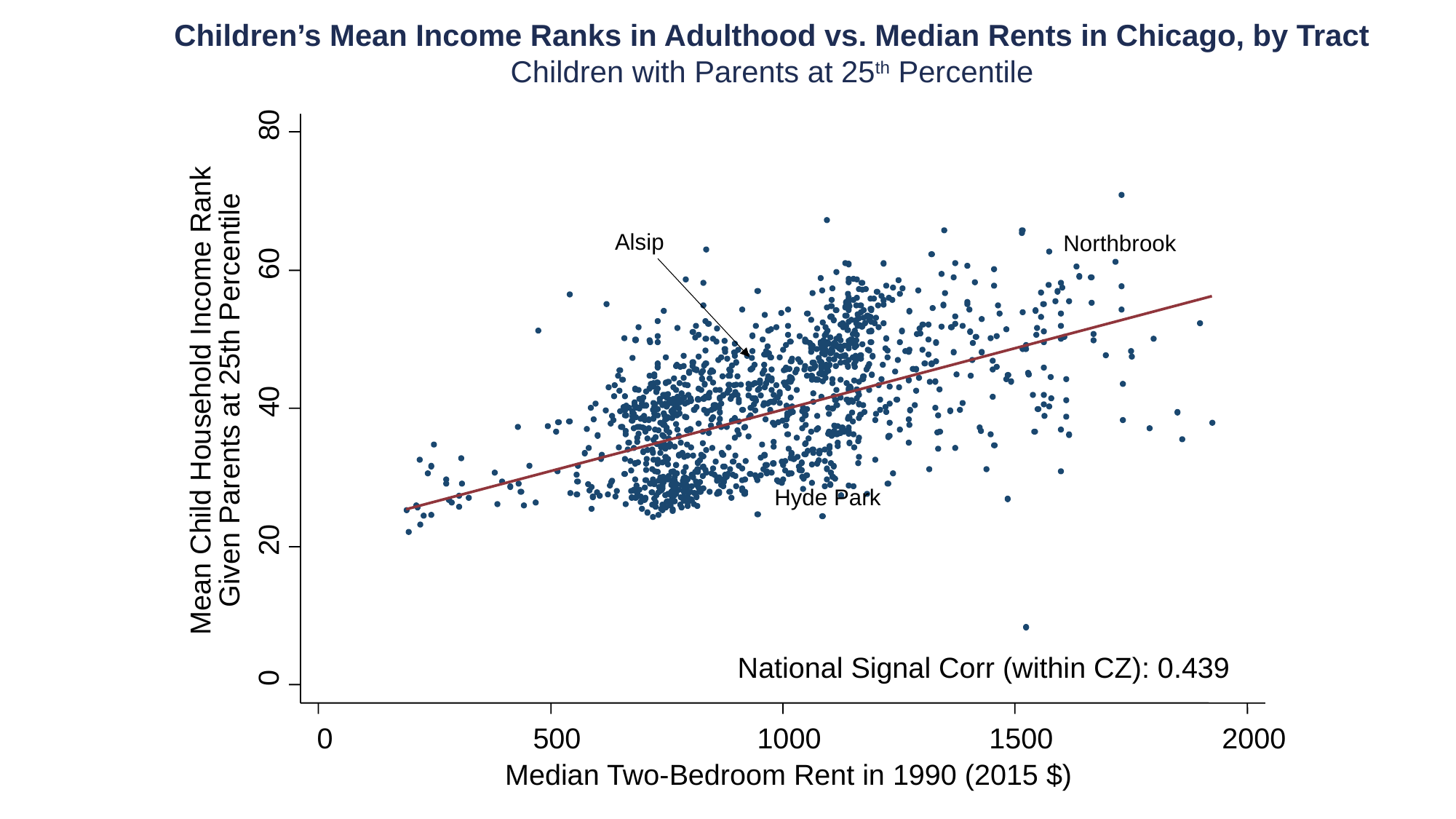

80

Northbrook
60

Given Parents at 25th Percentile
Mean Child Household Income Rank
40

Hyde Park

20

National Signal Corr (within CZ): 0.439
0

0
500
1000
1500
2000
Median Two-Bedroom Rent in 1990 (2015 $)
Children’s Mean Income Ranks in Adulthood vs. Median Rents in Chicago, by Tract
Children with Parents at 25th Percentile
Alsip